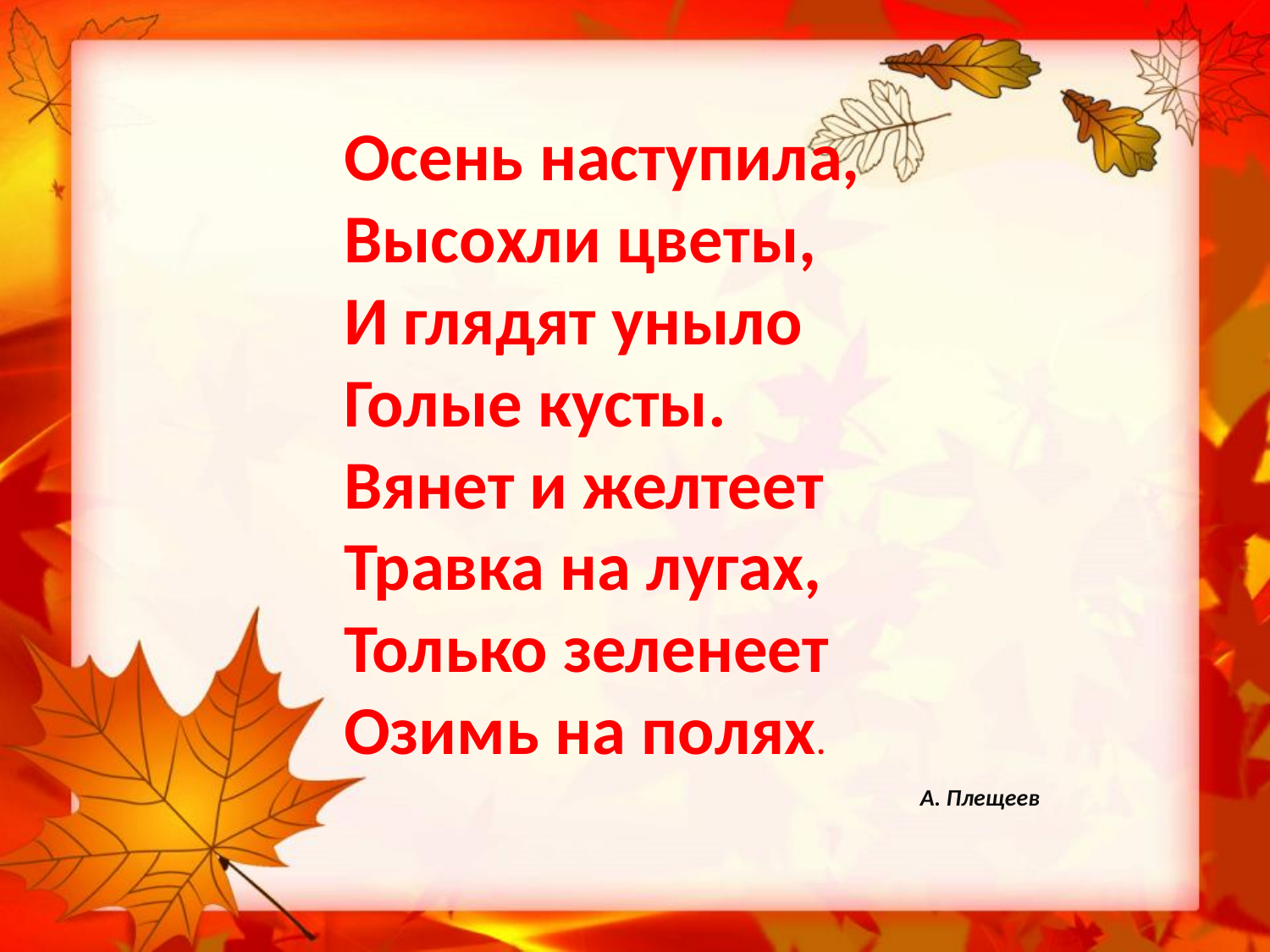

Осень наступила,
Высохли цветы,
И глядят уныло
Голые кусты.
Вянет и желтеет
Травка на лугах,
Только зеленеет
Озимь на полях.
# А. Плещеев